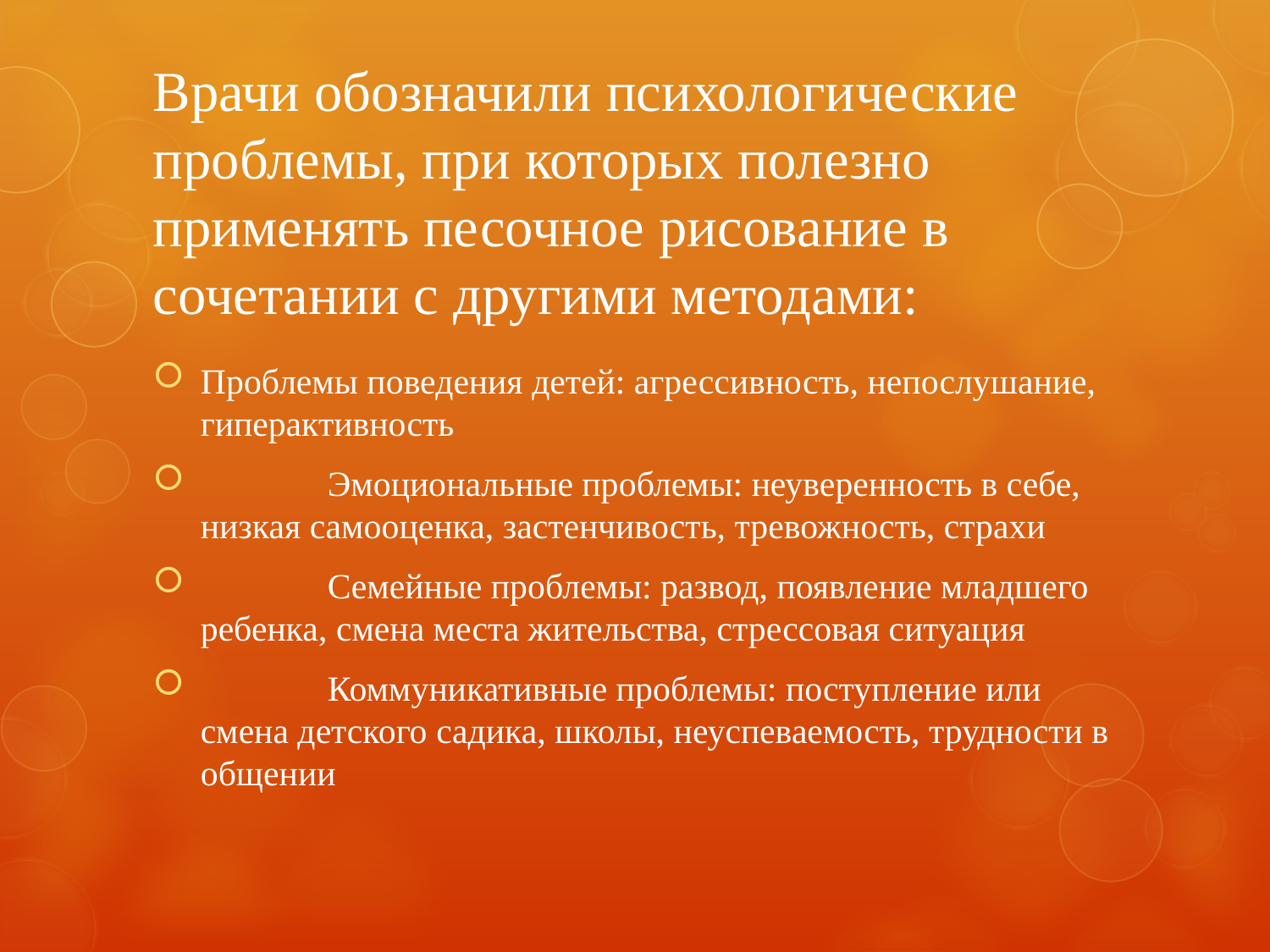

# Врачи обозначили психологические проблемы, при которых полезно применять песочное рисование в сочетании с другими методами:
Проблемы поведения детей: агрессивность, непослушание, гиперактивность
	Эмоциональные проблемы: неуверенность в себе, низкая самооценка, застенчивость, тревожность, страхи
	Семейные проблемы: развод, появление младшего ребенка, смена места жительства, стрессовая ситуация
	Коммуникативные проблемы: поступление или смена детского садика, школы, неуспеваемость, трудности в общении